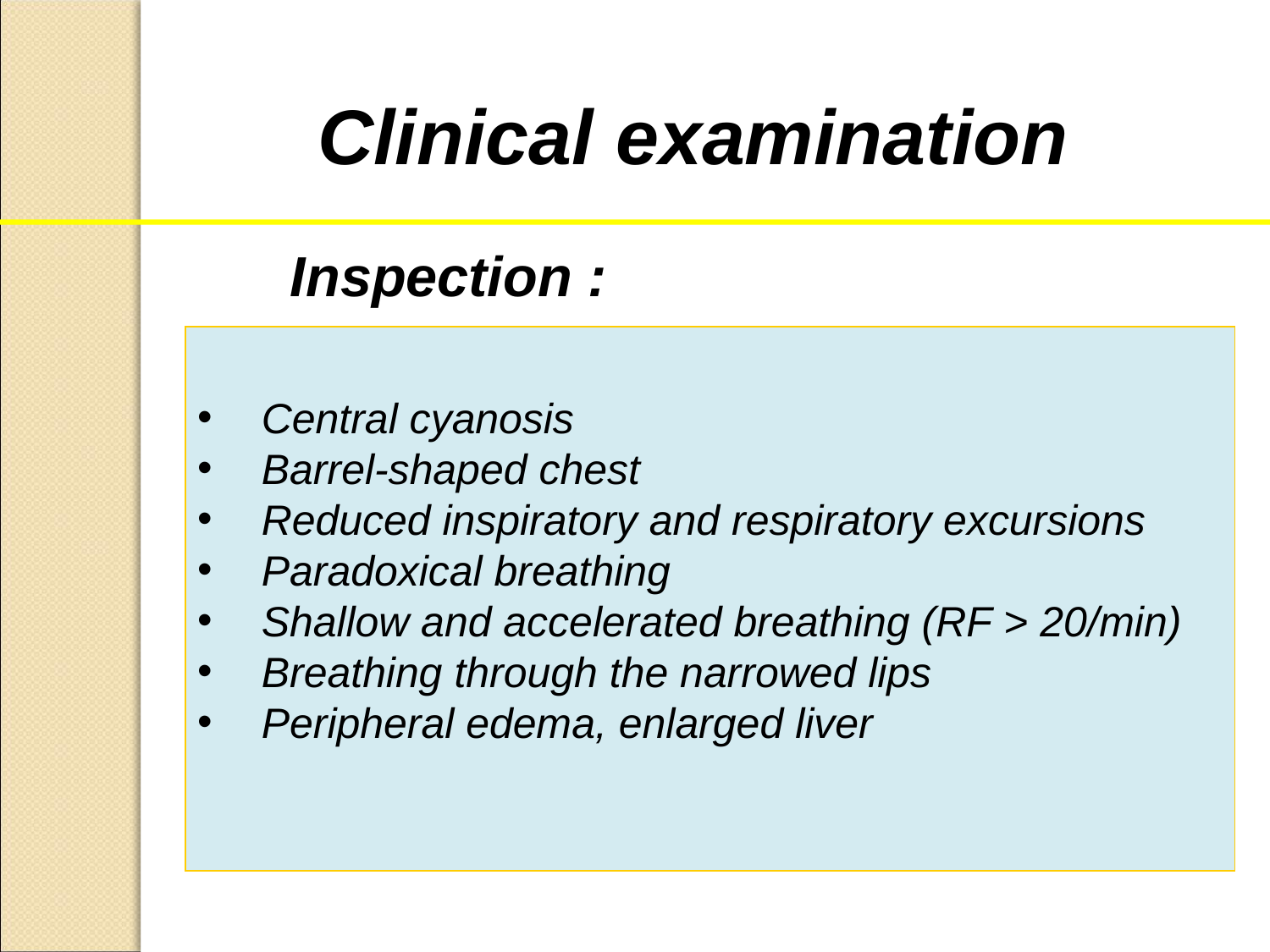

Clinical examination

Inspection :
Central cyanosis
Barrel-shaped chest
Reduced inspiratory and respiratory excursions
Paradoxical breathing
Shallow and accelerated breathing (RF > 20/min)
Breathing through the narrowed lips
Peripheral edema, enlarged liver